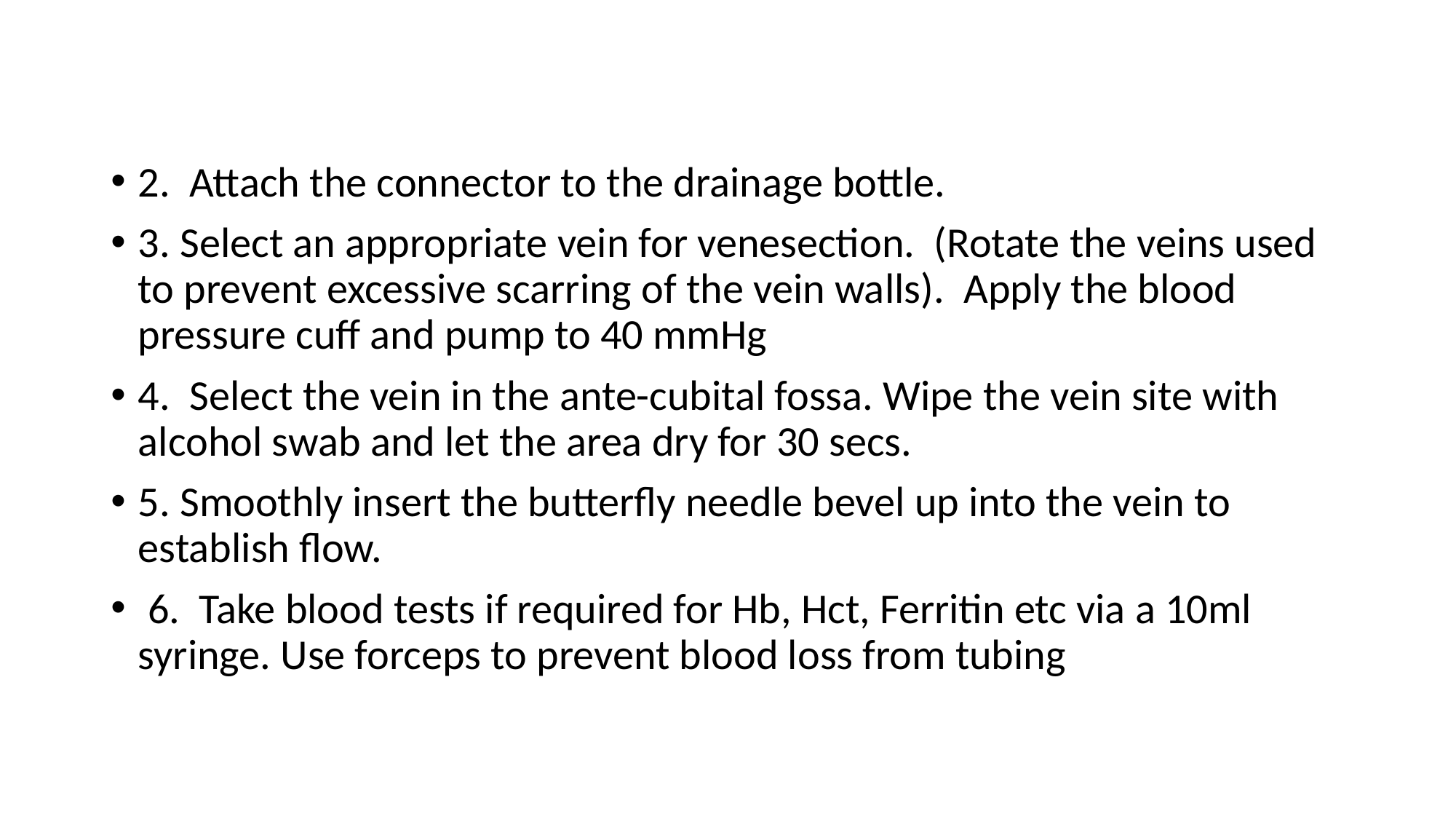

#
2.  Attach the connector to the drainage bottle.
3. Select an appropriate vein for venesection.  (Rotate the veins used to prevent excessive scarring of the vein walls).  Apply the blood pressure cuff and pump to 40 mmHg
4.  Select the vein in the ante-cubital fossa. Wipe the vein site with alcohol swab and let the area dry for 30 secs.
5. Smoothly insert the butterfly needle bevel up into the vein to establish flow.
 6.  Take blood tests if required for Hb, Hct, Ferritin etc via a 10ml syringe. Use forceps to prevent blood loss from tubing